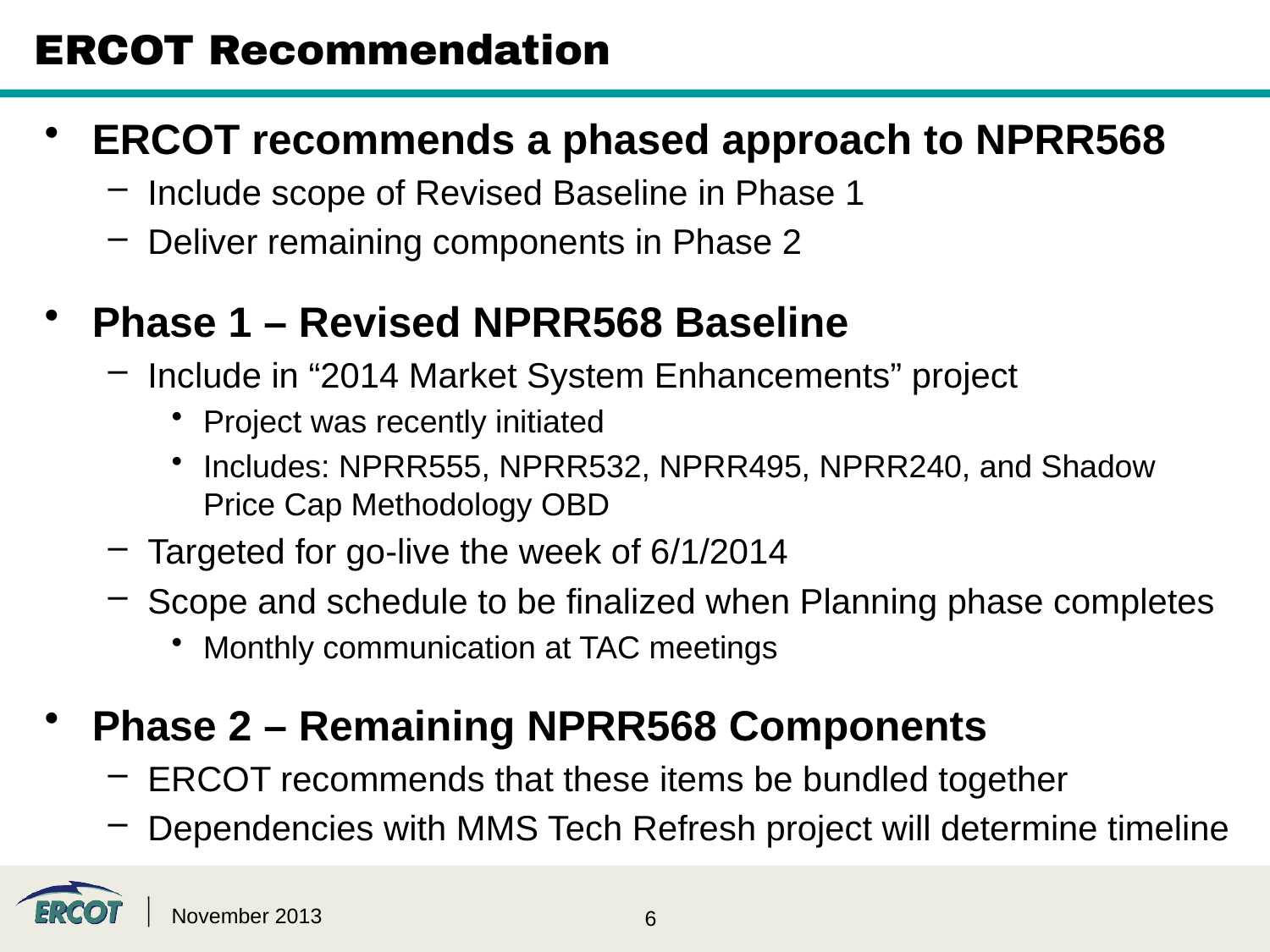

# ERCOT Recommendation
ERCOT recommends a phased approach to NPRR568
Include scope of Revised Baseline in Phase 1
Deliver remaining components in Phase 2

Phase 1 – Revised NPRR568 Baseline
Include in “2014 Market System Enhancements” project
Project was recently initiated
Includes: NPRR555, NPRR532, NPRR495, NPRR240, and Shadow Price Cap Methodology OBD
Targeted for go-live the week of 6/1/2014
Scope and schedule to be finalized when Planning phase completes
Monthly communication at TAC meetings

Phase 2 – Remaining NPRR568 Components
ERCOT recommends that these items be bundled together
Dependencies with MMS Tech Refresh project will determine timeline
November 2013